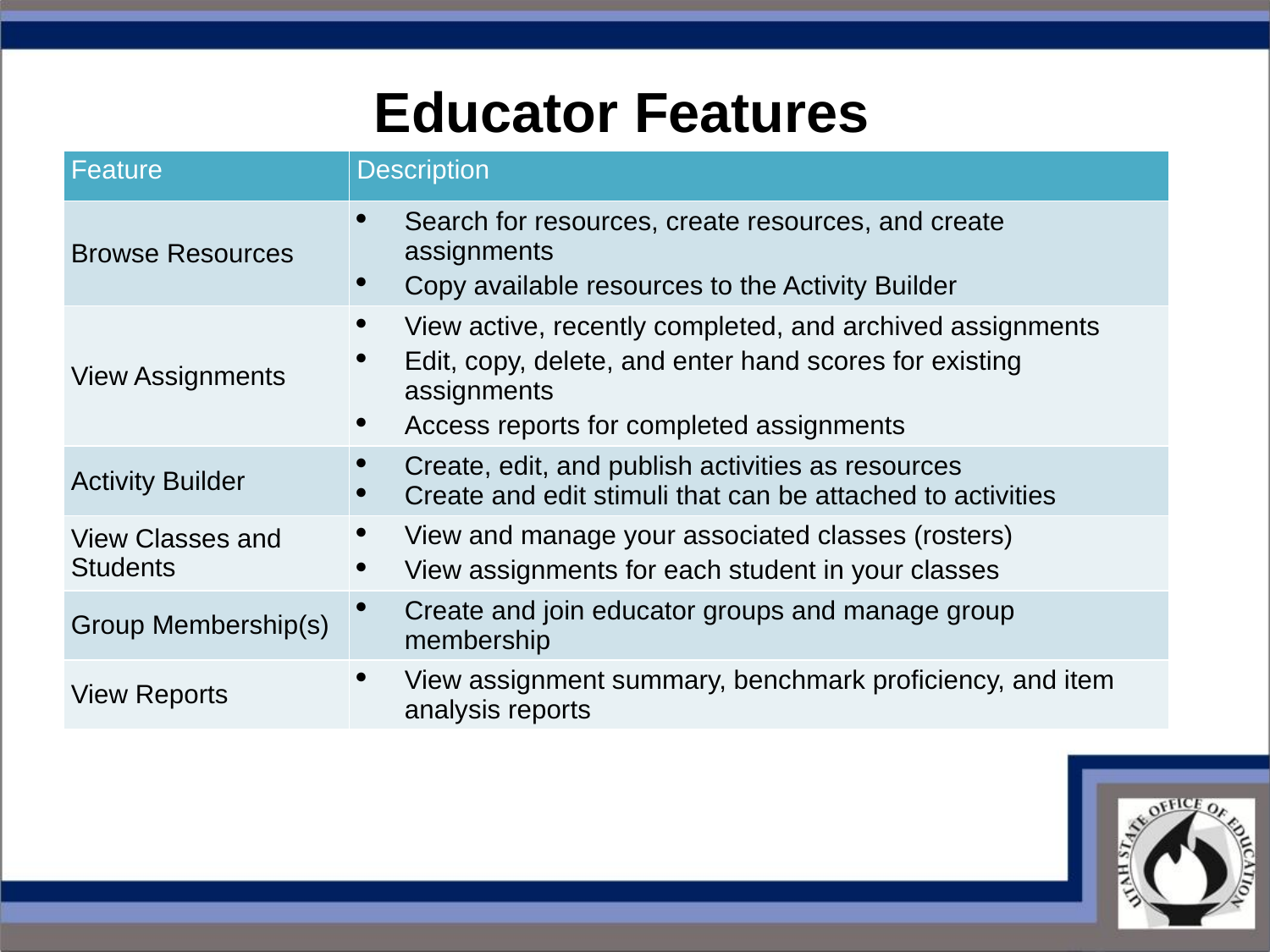

# Educator Features
| Feature | Description |
| --- | --- |
| Browse Resources | Search for resources, create resources, and create assignments Copy available resources to the Activity Builder |
| View Assignments | View active, recently completed, and archived assignments Edit, copy, delete, and enter hand scores for existing assignments Access reports for completed assignments |
| Activity Builder | Create, edit, and publish activities as resources Create and edit stimuli that can be attached to activities |
| View Classes and Students | View and manage your associated classes (rosters) View assignments for each student in your classes |
| Group Membership(s) | Create and join educator groups and manage group membership |
| View Reports | View assignment summary, benchmark proficiency, and item analysis reports |